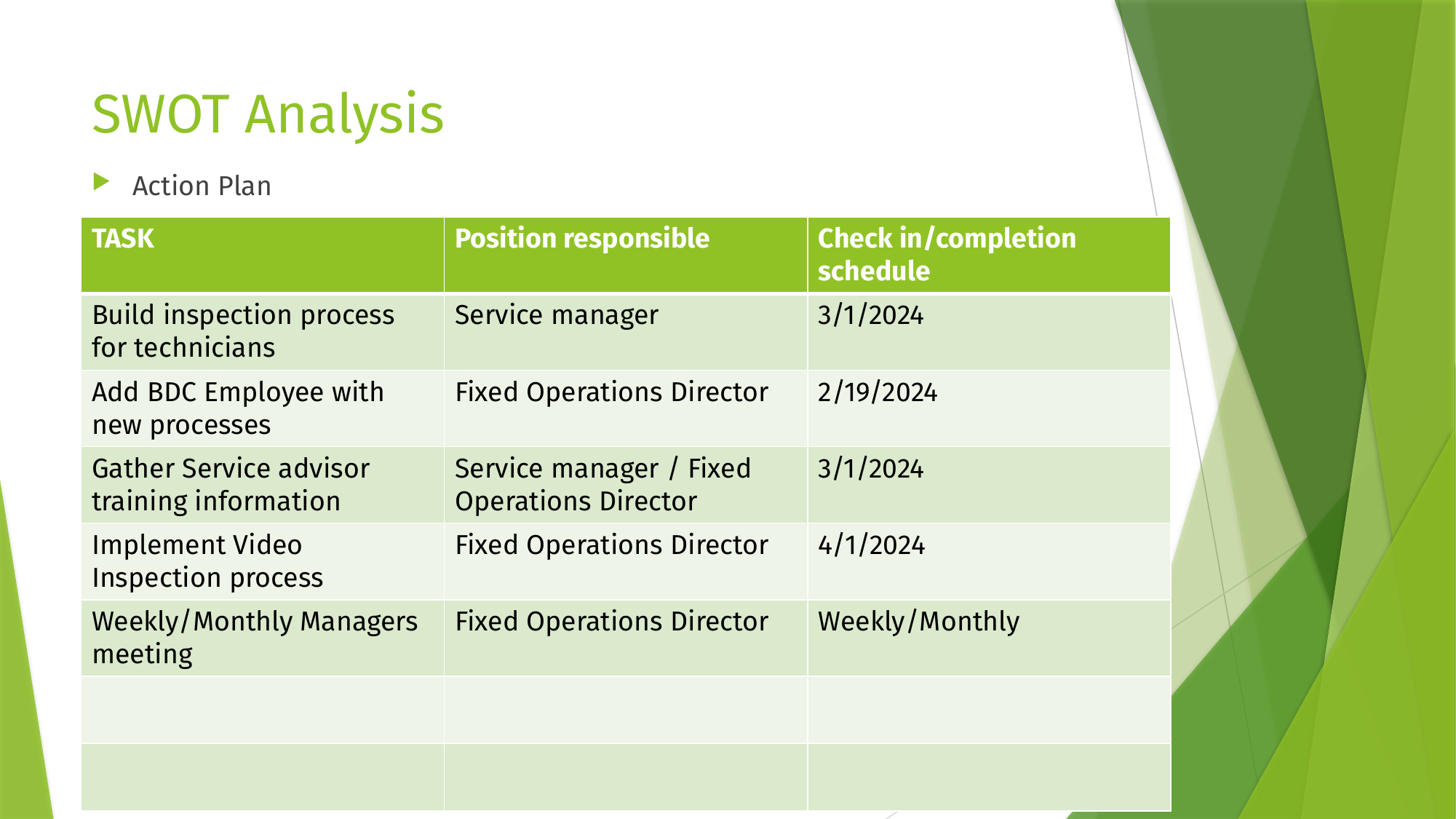

# SWOT Analysis
Action Plan

| TASK | Position responsible | Check in/completion schedule |
| --- | --- | --- |
| Build inspection process for technicians | Service manager | 3/1/2024 |
| Add BDC Employee with new processes | Fixed Operations Director | 2/19/2024 |
| Gather Service advisor training information | Service manager / Fixed Operations Director | 3/1/2024 |
| Implement Video Inspection process | Fixed Operations Director | 4/1/2024 |
| Weekly/Monthly Managers meeting | Fixed Operations Director | Weekly/Monthly |
|  |  |  |
|  |  |  |